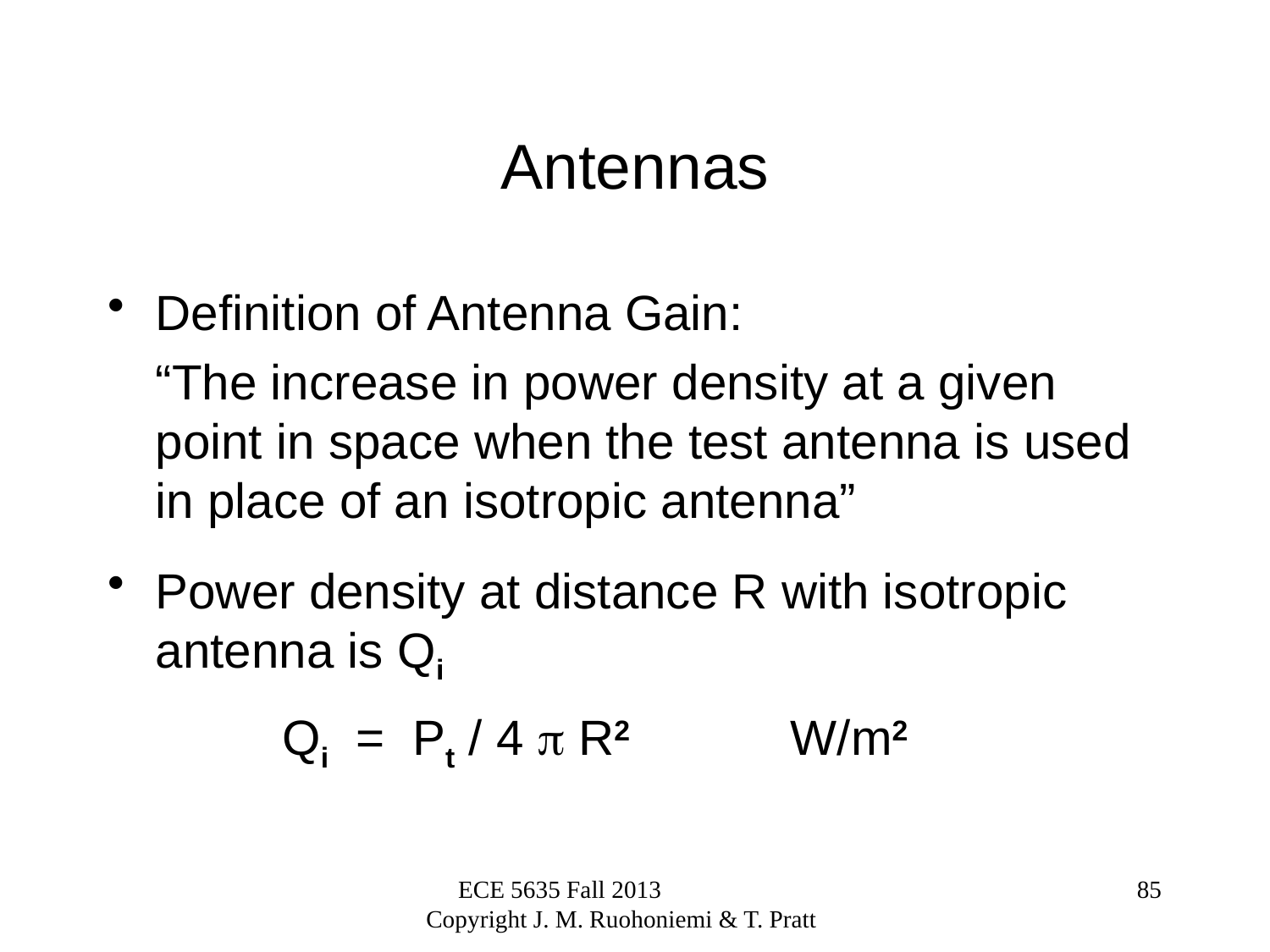

# Antennas
Definition of Antenna Gain:
	“The increase in power density at a given point in space when the test antenna is used in place of an isotropic antenna”
Power density at distance R with isotropic antenna is Qi
		Qi  =  Pt / 4 π R2		W/m2
ECE 5635 Fall 2013                      Copyright J. M. Ruohoniemi & T. Pratt
85